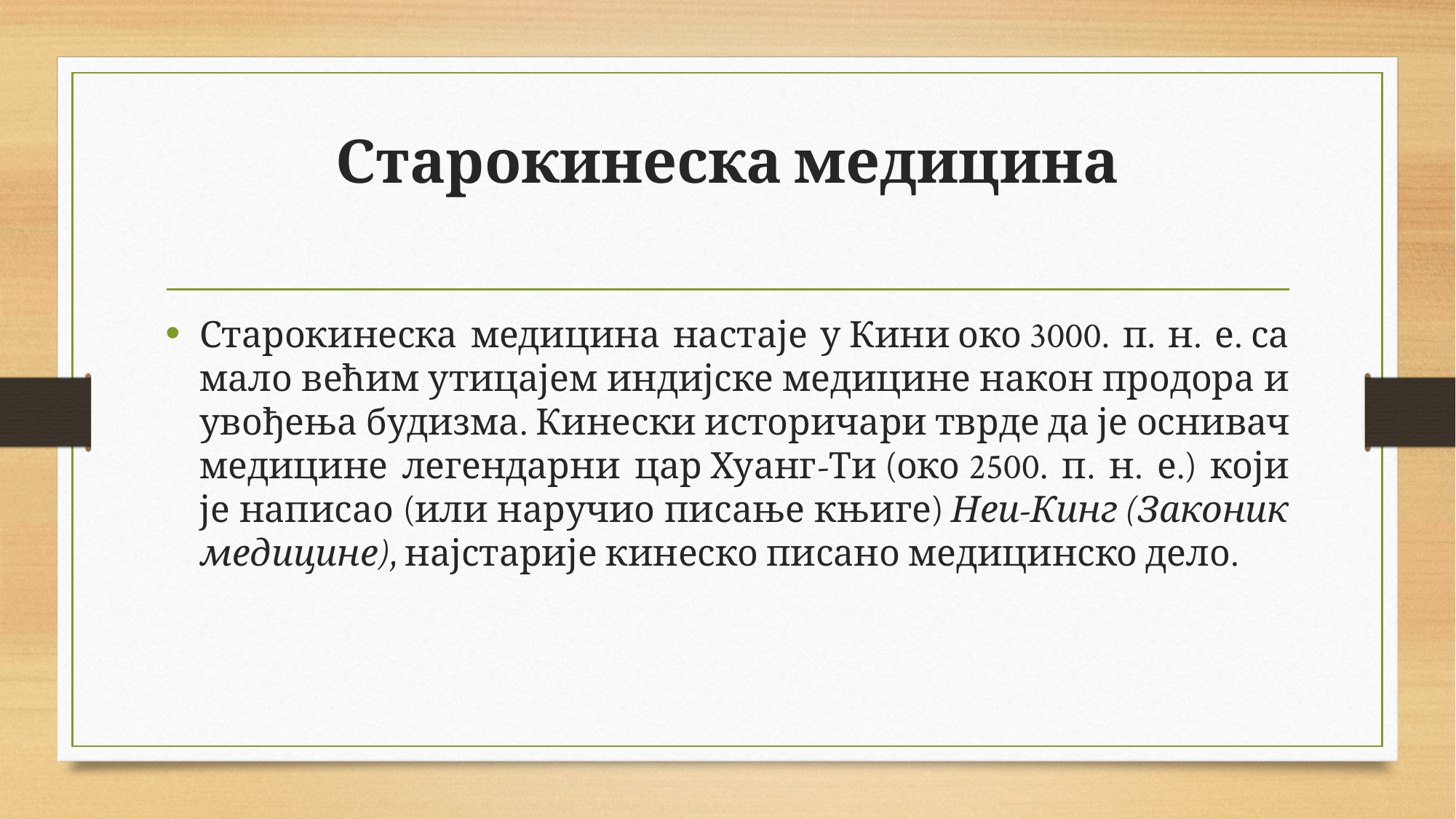

# Старокинеска медицина
Старокинеска медицина настаје у Кини око 3000. п. н. е. са мало већим утицајем индијске медицине након продора и увођења будизма. Кинески историчари тврде да је оснивач медицине легендарни цар Хуанг-Ти (око 2500. п. н. е.) који је написао (или наручио писање књиге) Неи-Кинг (Законик медицине), најстарије кинеско писано медицинско дело.